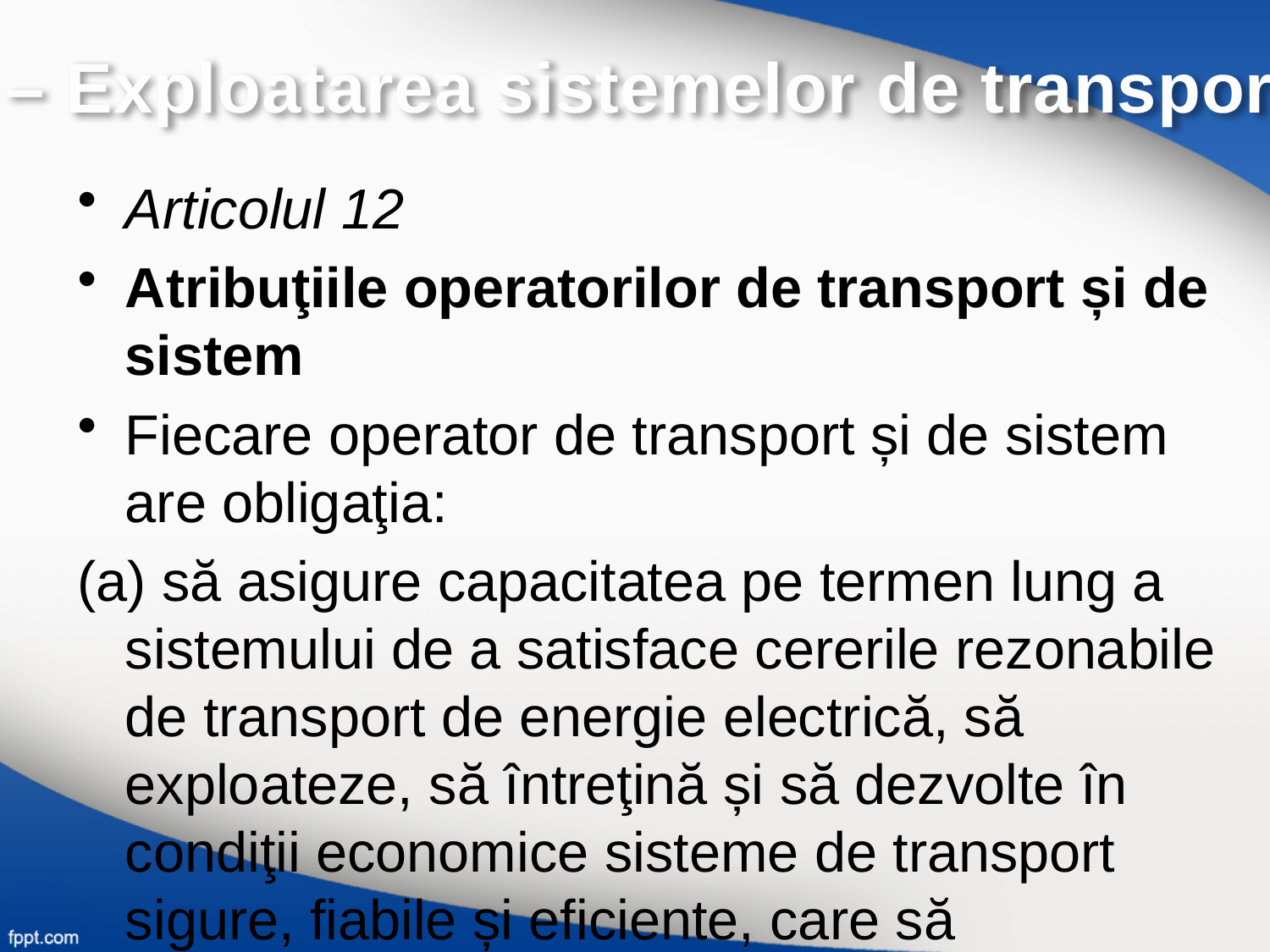

IV – Exploatarea sistemelor de transport
Articolul 12
Atribuţiile operatorilor de transport și de sistem
Fiecare operator de transport și de sistem are obligaţia:
(a) să asigure capacitatea pe termen lung a sistemului de a satisface cererile rezonabile de transport de energie electrică, să exploateze, să întreţină și să dezvolte în condiţii economice sisteme de transport sigure, fiabile și eficiente, care să respectemediul înconjurător;
(b) să garanteze mijloace adecvate pentru îndeplinirea obligaţiilor privind serviciul public;